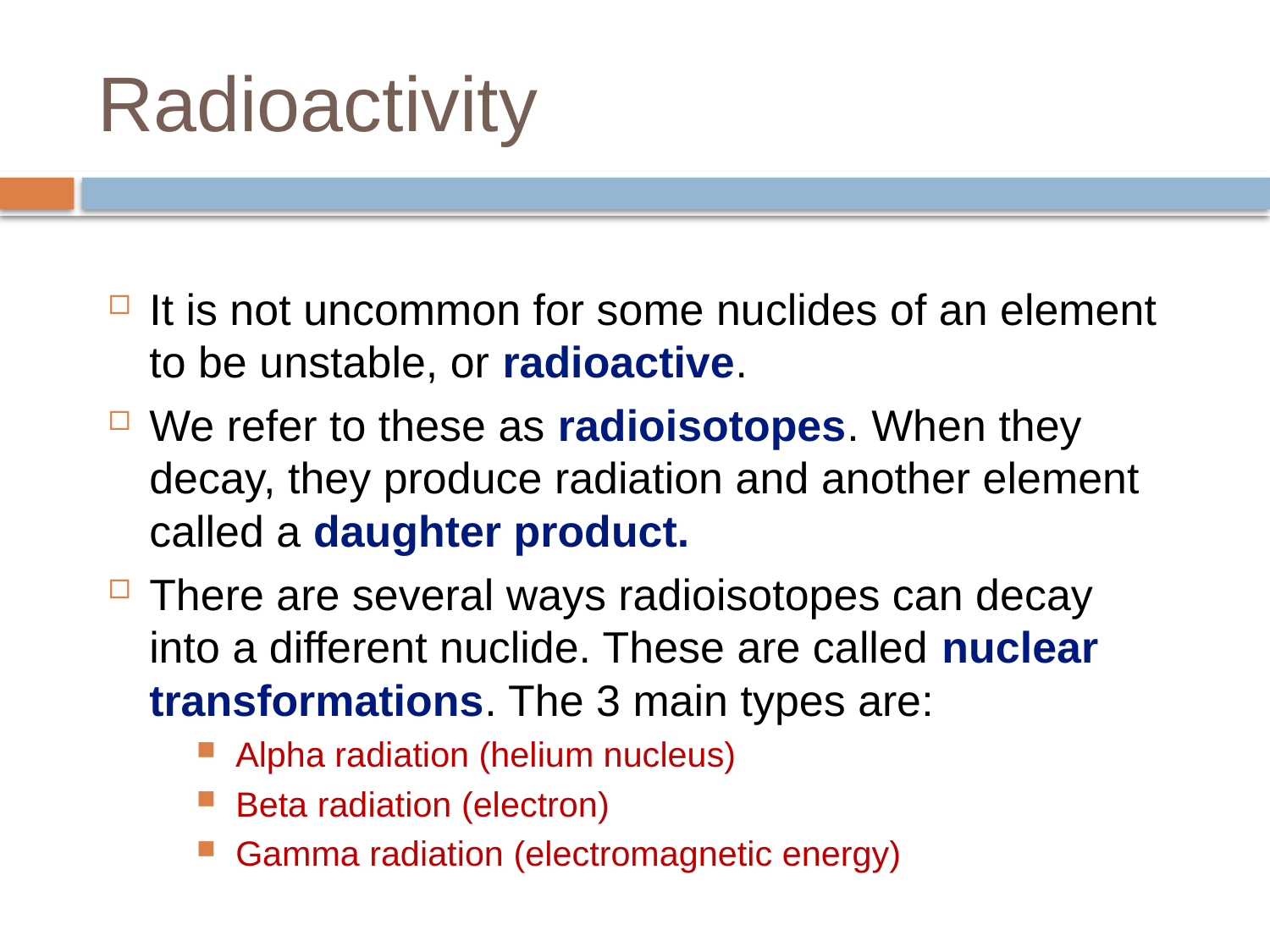

# Radioactivity
It is not uncommon for some nuclides of an element to be unstable, or radioactive.
We refer to these as radioisotopes. When they decay, they produce radiation and another element called a daughter product.
There are several ways radioisotopes can decay into a different nuclide. These are called nuclear transformations. The 3 main types are:
 Alpha radiation (helium nucleus)
 Beta radiation (electron)
 Gamma radiation (electromagnetic energy)